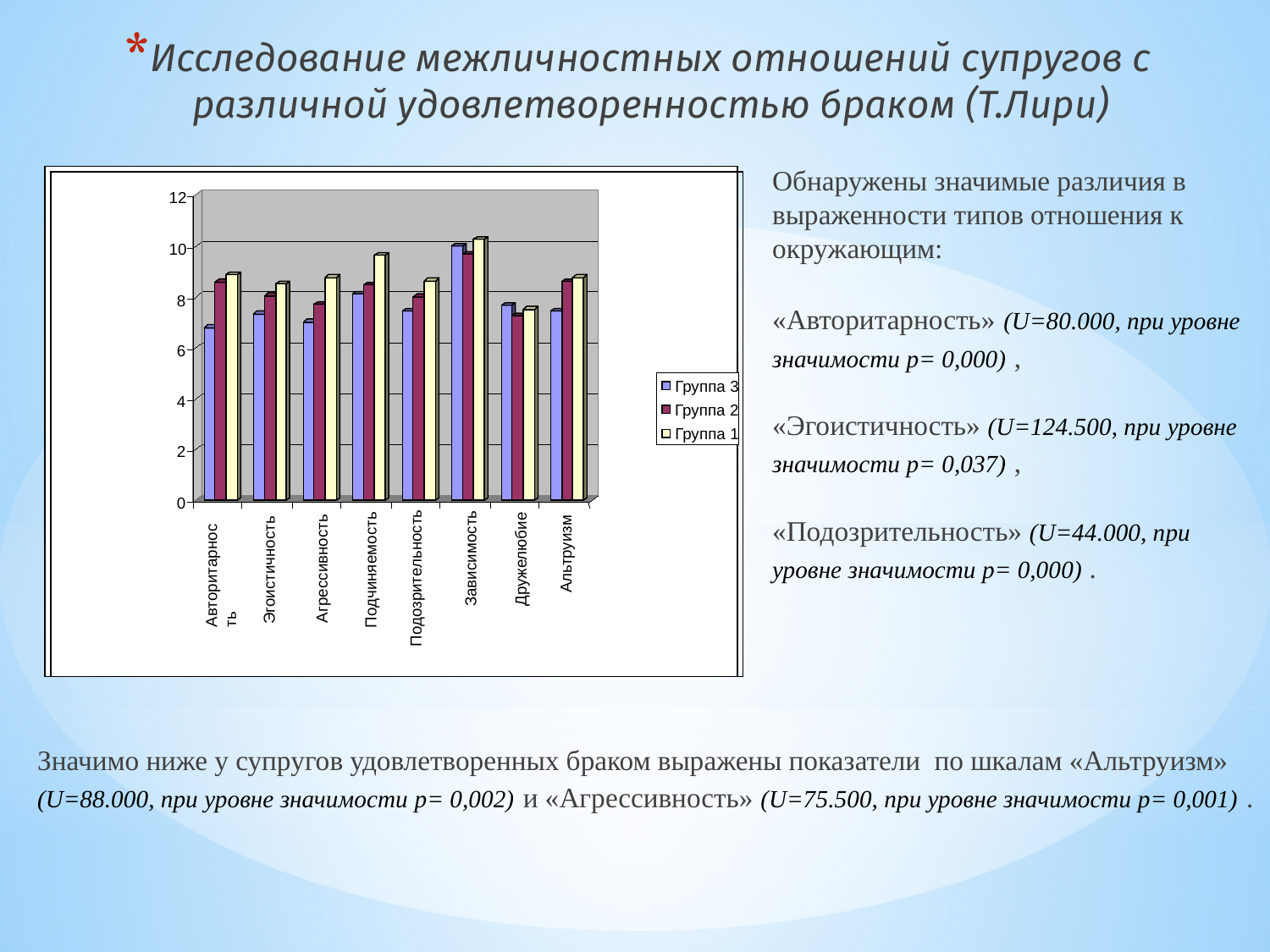

Исследование межличностных отношений супругов с различной удовлетворенностью браком (Т.Лири)
Обнаружены значимые различия в выраженности типов отношения к окружающим:

«Авторитарность» (U=80.000, при уровне значимости p= 0,000) ,

«Эгоистичность» (U=124.500, при уровне значимости p= 0,037) ,

«Подозрительность» (U=44.000, при уровне значимости p= 0,000) .

12

10

8

6

Группа 3

4

Группа 2

Группа 1

2

0

Альтруизм
Дружелюбие
Зависимость
Эгоистичность
Агрессивность
Подчиняемость
Подозрительность
Авторитарность
Значимо ниже у супругов удовлетворенных браком выражены показатели  по шкалам «Альтруизм» (U=88.000, при уровне значимости p= 0,002) и «Агрессивность» (U=75.500, при уровне значимости p= 0,001) .